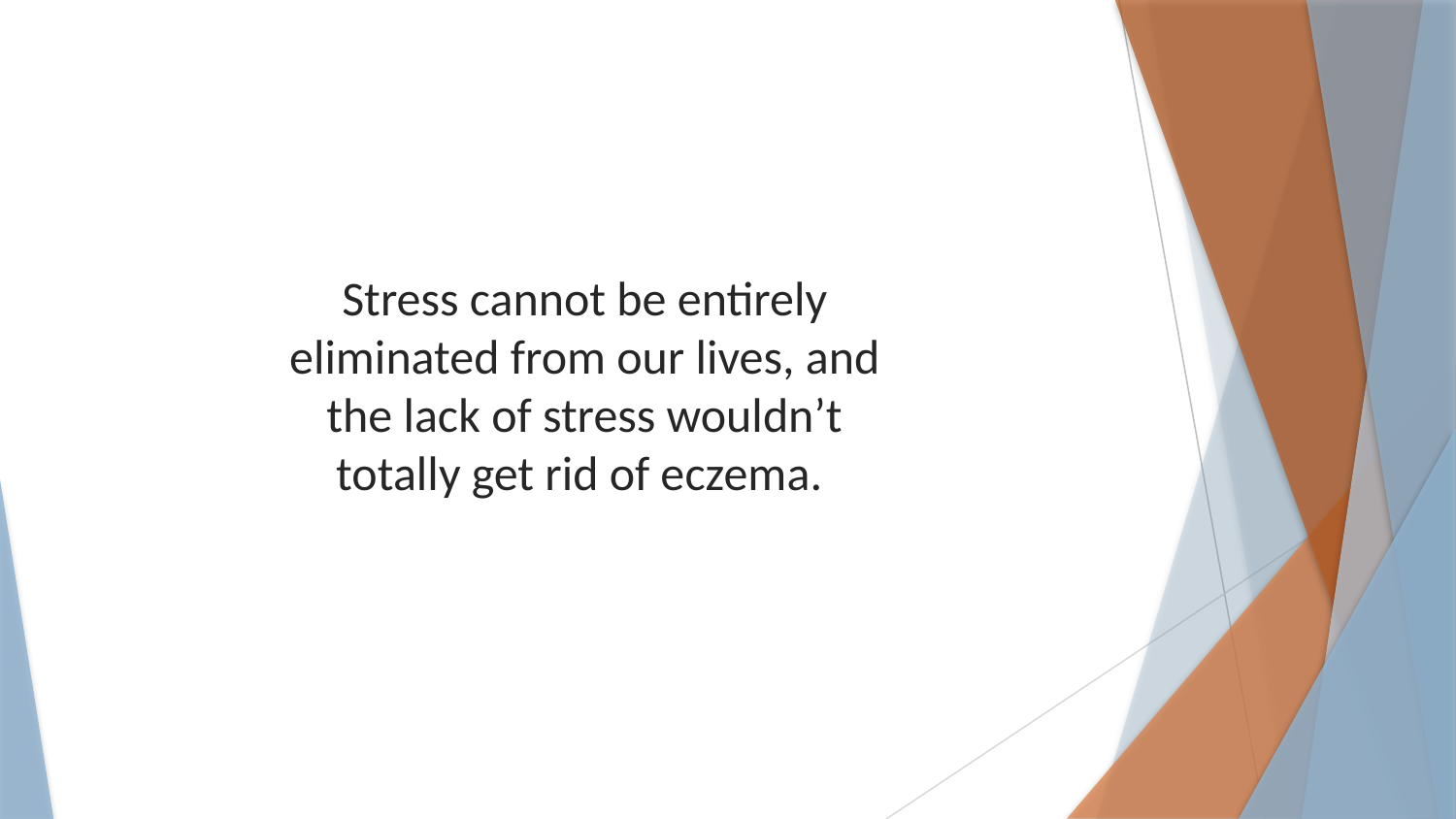

Stress cannot be entirely eliminated from our lives, and the lack of stress wouldn’t totally get rid of eczema.